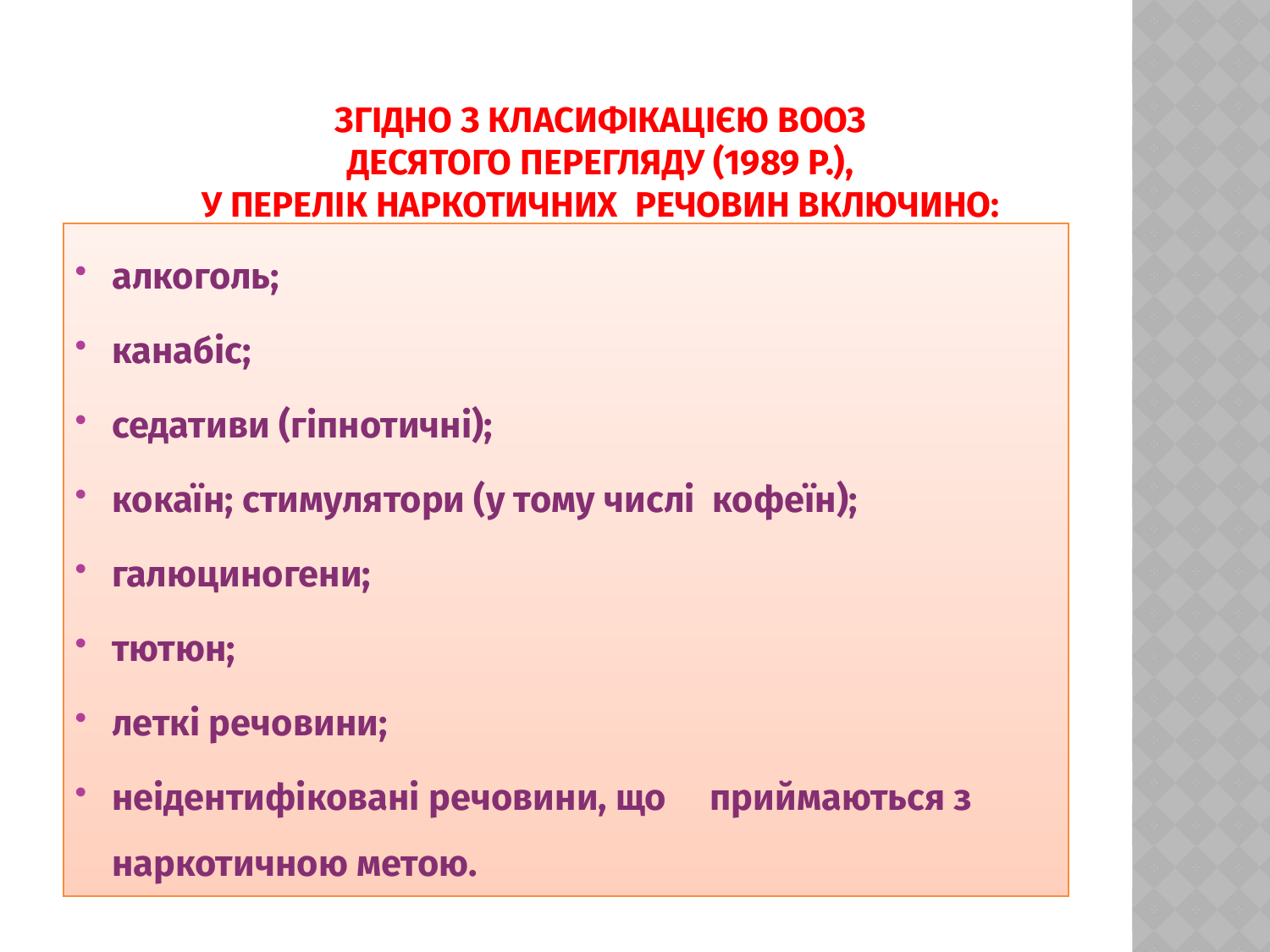

# Згідно з Класифікацією ВООЗ десятого перегляду (1989 р.), у перелік наркотичних  речовин включино:
алкоголь;
канабіс;
седативи (гіпнотичні);
кокаїн; стимулятори (у тому числі  кофеїн);
галюциногени;
тютюн;
леткі речовини;
неідентифіковані речовини, що     приймаються з наркотичною метою.